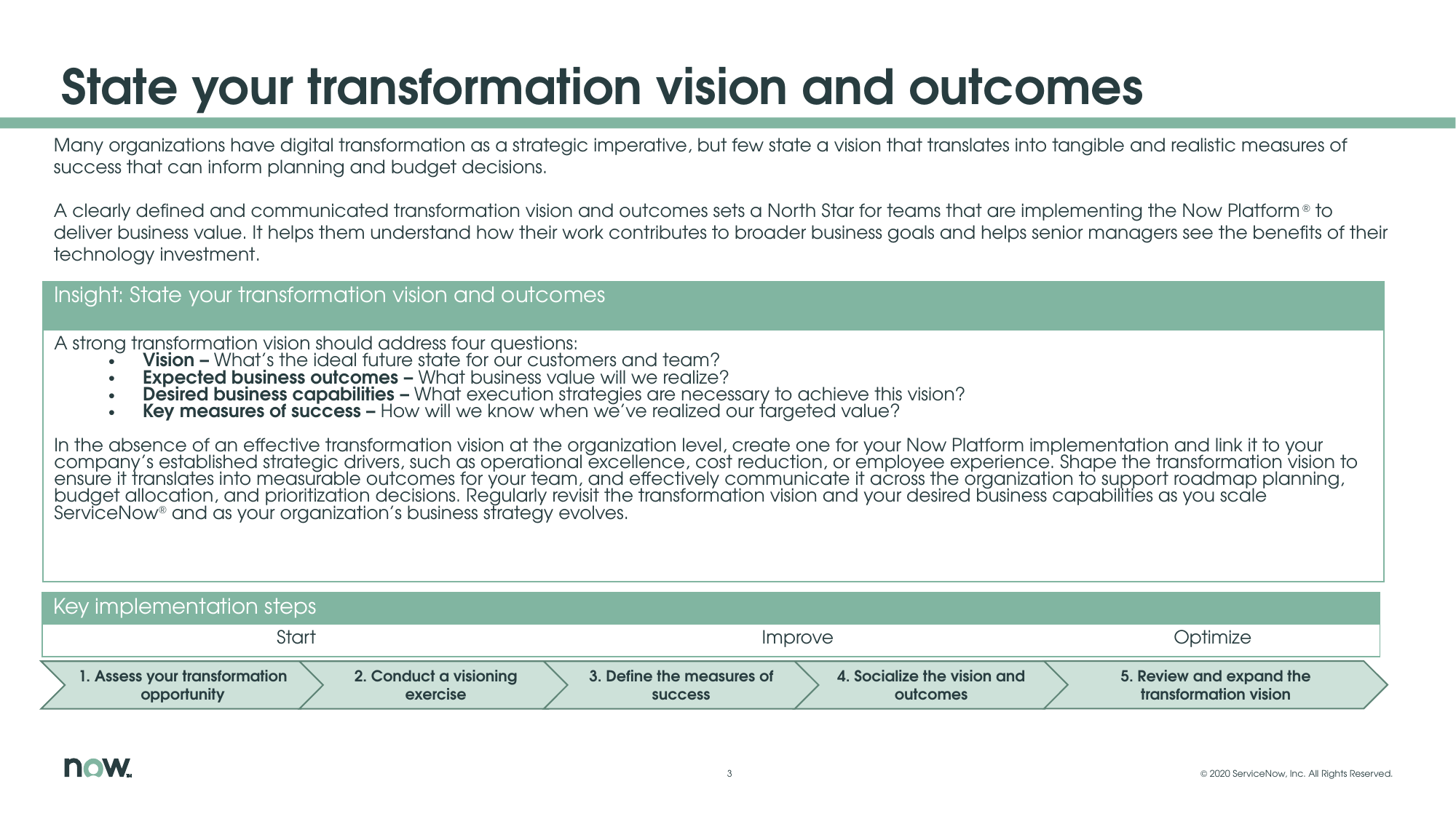

# State your transformation vision and outcomes

Many organizations have digital transformation as a strategic imperative, but few state a vision that translates into tangible and realistic measures of success that can inform planning and budget decisions.

A clearly defined and communicated transformation vision and outcomes sets a North Star for teams that are implementing the Now Platform® to deliver business value. It helps them understand how their work contributes to broader business goals and helps senior managers see the benefits of their technology investment.
| Insight: State your transformation vision and outcomes |
| --- |
| A strong transformation vision should address four questions: Vision – What’s the ideal future state for our customers and team? Expected business outcomes – What business value will we realize? Desired business capabilities – What execution strategies are necessary to achieve this vision? Key measures of success – How will we know when we’ve realized our targeted value? In the absence of an effective transformation vision at the organization level, create one for your Now Platform implementation and link it to your company’s established strategic drivers, such as operational excellence, cost reduction, or employee experience. Shape the transformation vision to ensure it translates into measurable outcomes for your team, and effectively communicate it across the organization to support roadmap planning, budget allocation, and prioritization decisions. Regularly revisit the transformation vision and your desired business capabilities as you scale ServiceNow® and as your organization’s business strategy evolves. |
| Key implementation steps |  |  |
| --- | --- | --- |
| Start | Improve | Optimize |
5. Review and expand the transformation vision
2. Conduct a visioning exercise
1. Assess your transformation opportunity
3. Define the measures of success
4. Socialize the vision and outcomes